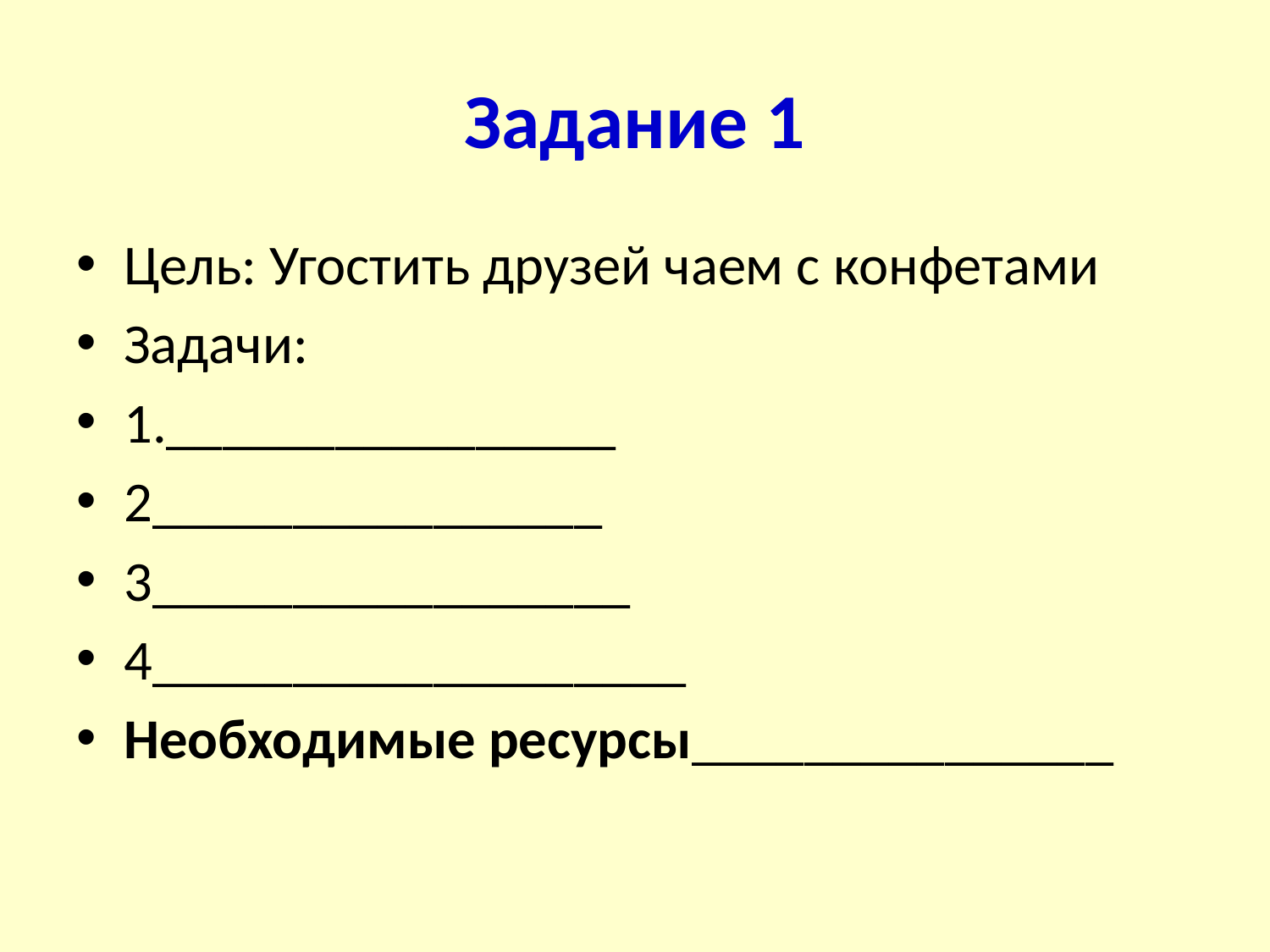

# Задание 1
Цель: Угостить друзей чаем с конфетами
Задачи:
1.________________
2________________
3_________________
4___________________
Необходимые ресурсы_______________